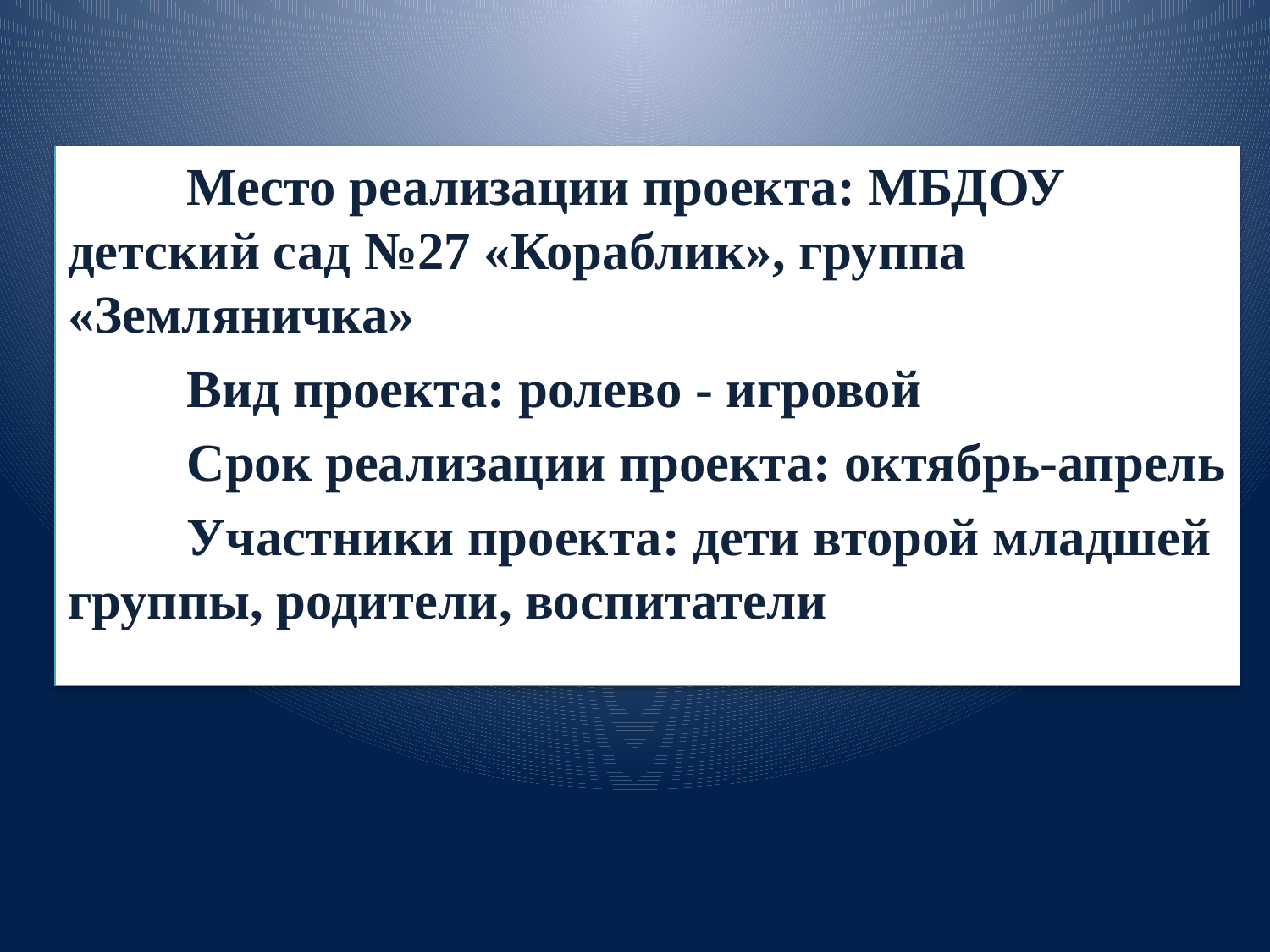

Место реализации проекта: МБДОУ детский сад №27 «Кораблик», группа «Земляничка»
	Вид проекта: ролево - игровой
	Срок реализации проекта: октябрь-апрель
	Участники проекта: дети второй младшей группы, родители, воспитатели